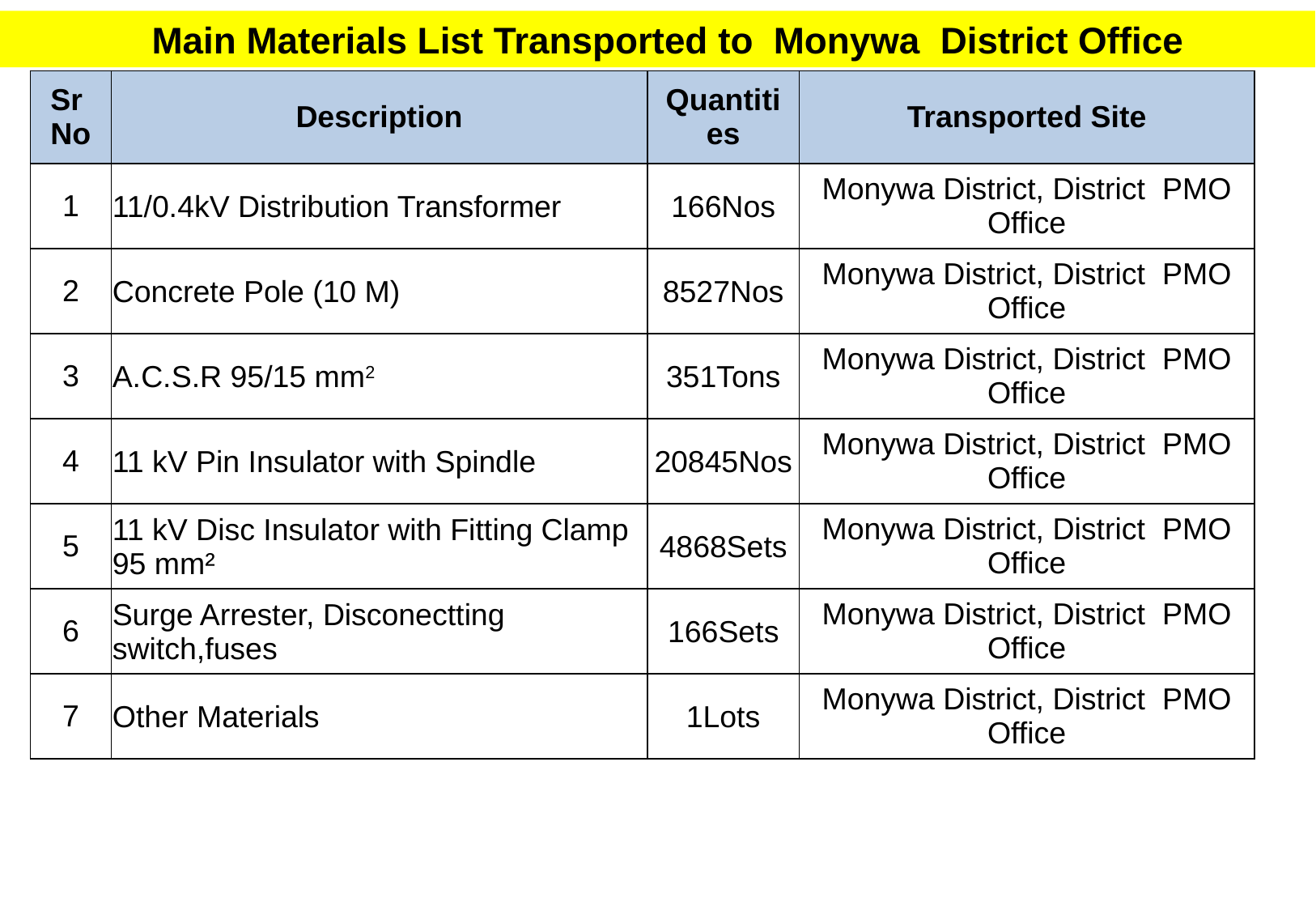

Main Materials List Transported to  Monywa  District Office
| Sr No | Description | Quantities | Transported Site |
| --- | --- | --- | --- |
| 1 | 11/0.4kV Distribution Transformer | 166Nos | Monywa District, District PMO Office |
| 2 | Concrete Pole (10 M) | 8527Nos | Monywa District, District PMO Office |
| 3 | A.C.S.R 95/15 mm2 | 351Tons | Monywa District, District PMO Office |
| 4 | 11 kV Pin Insulator with Spindle | 20845Nos | Monywa District, District PMO Office |
| 5 | 11 kV Disc Insulator with Fitting Clamp 95 mm² | 4868Sets | Monywa District, District PMO Office |
| 6 | Surge Arrester, Disconectting switch,fuses | 166Sets | Monywa District, District PMO Office |
| 7 | Other Materials | 1Lots | Monywa District, District PMO Office |